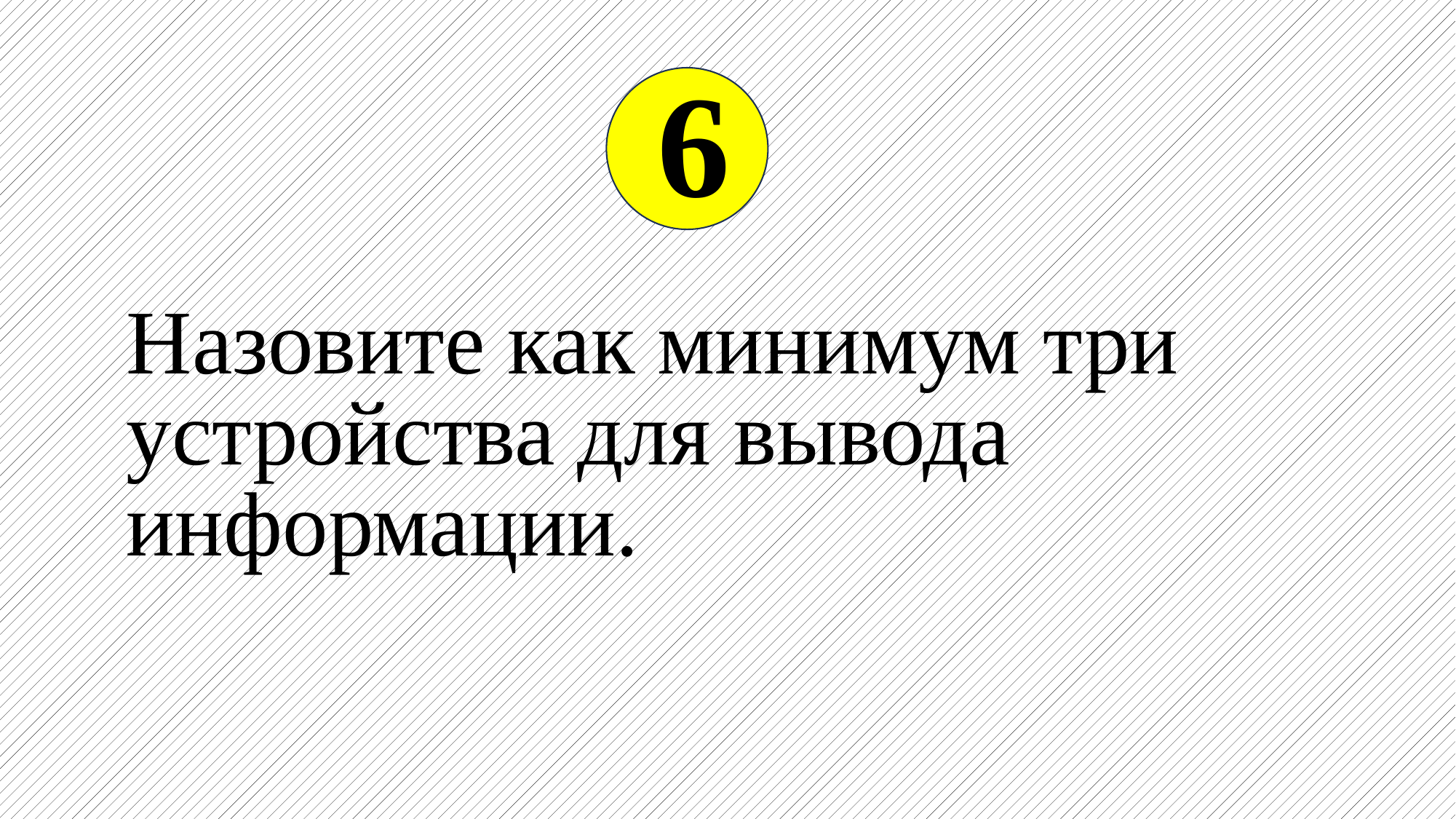

6

Назовите как минимум три устройства для вывода информации.